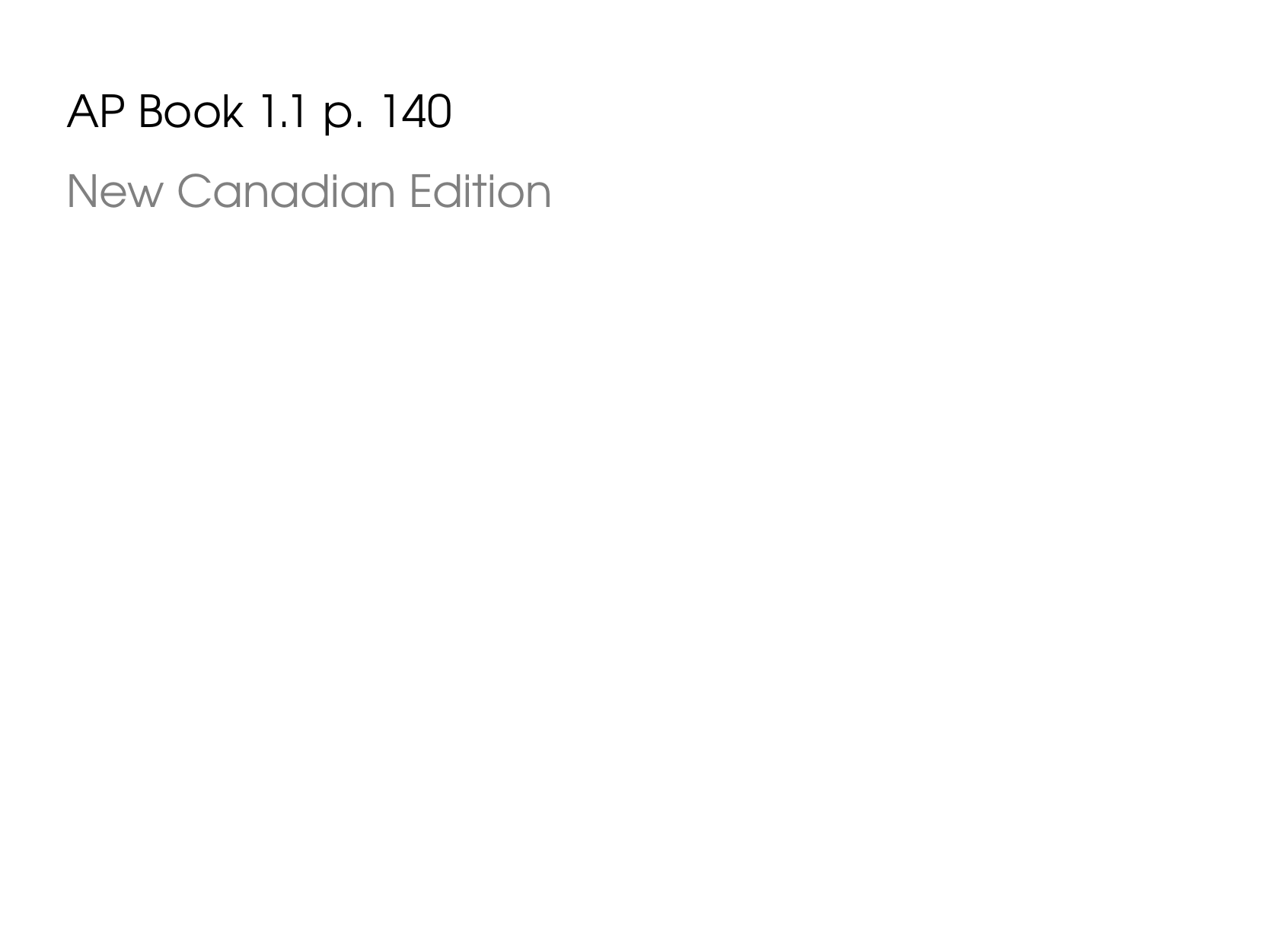

AP Book 1.1 p. 140
New Canadian Edition